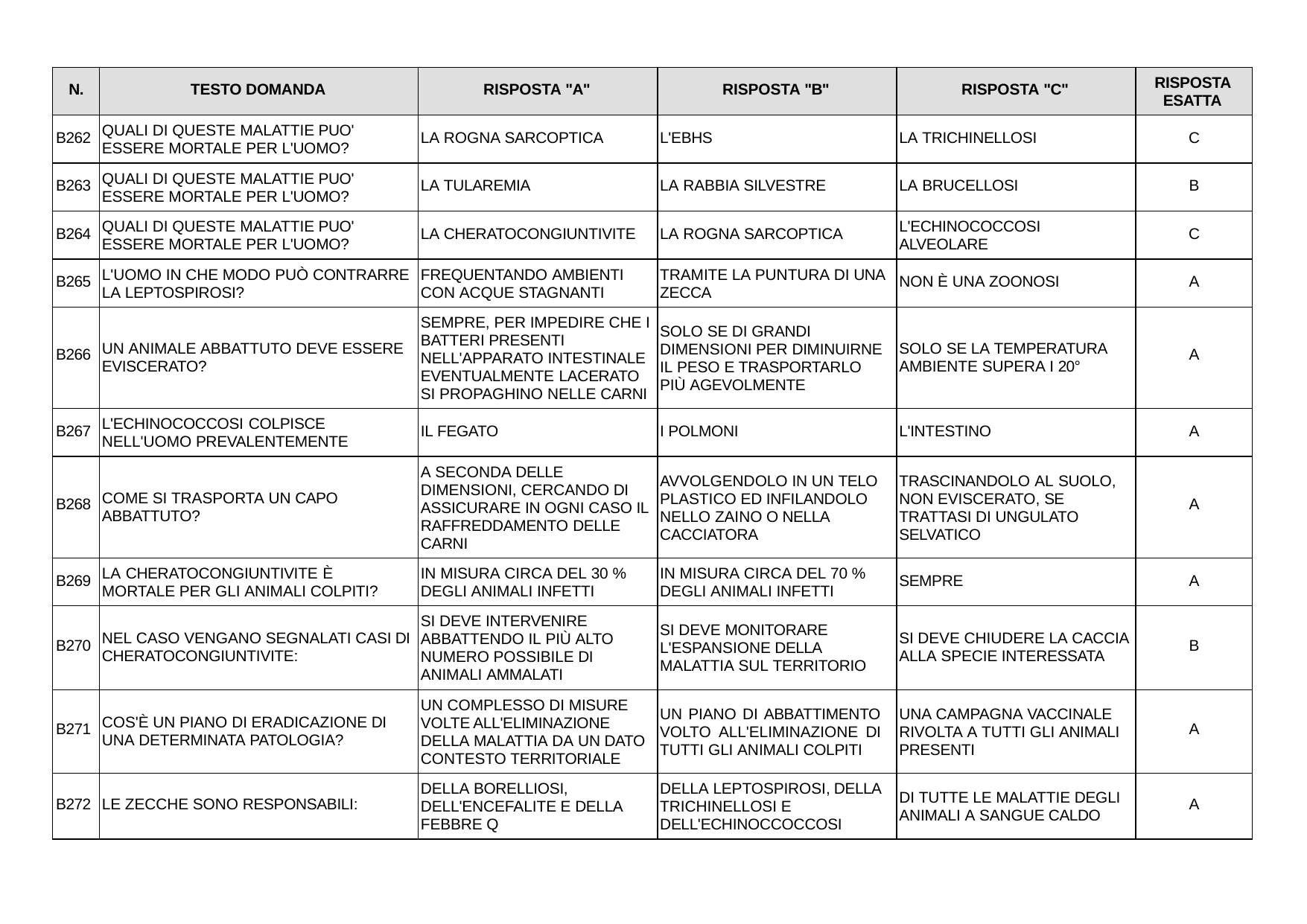

| N. | TESTO DOMANDA | RISPOSTA "A" | RISPOSTA "B" | RISPOSTA "C" | RISPOSTA ESATTA |
| --- | --- | --- | --- | --- | --- |
| B262 | QUALI DI QUESTE MALATTIE PUO' ESSERE MORTALE PER L'UOMO? | LA ROGNA SARCOPTICA | L'EBHS | LA TRICHINELLOSI | C |
| B263 | QUALI DI QUESTE MALATTIE PUO' ESSERE MORTALE PER L'UOMO? | LA TULAREMIA | LA RABBIA SILVESTRE | LA BRUCELLOSI | B |
| B264 | QUALI DI QUESTE MALATTIE PUO' ESSERE MORTALE PER L'UOMO? | LA CHERATOCONGIUNTIVITE | LA ROGNA SARCOPTICA | L'ECHINOCOCCOSI ALVEOLARE | C |
| B265 | L'UOMO IN CHE MODO PUÒ CONTRARRE LA LEPTOSPIROSI? | FREQUENTANDO AMBIENTI CON ACQUE STAGNANTI | TRAMITE LA PUNTURA DI UNA ZECCA | NON È UNA ZOONOSI | A |
| B266 | UN ANIMALE ABBATTUTO DEVE ESSERE EVISCERATO? | SEMPRE, PER IMPEDIRE CHE I BATTERI PRESENTI NELL'APPARATO INTESTINALE EVENTUALMENTE LACERATO SI PROPAGHINO NELLE CARNI | SOLO SE DI GRANDI DIMENSIONI PER DIMINUIRNE IL PESO E TRASPORTARLO PIÙ AGEVOLMENTE | SOLO SE LA TEMPERATURA AMBIENTE SUPERA I 20° | A |
| B267 | L'ECHINOCOCCOSI COLPISCE NELL'UOMO PREVALENTEMENTE | IL FEGATO | I POLMONI | L'INTESTINO | A |
| B268 | COME SI TRASPORTA UN CAPO ABBATTUTO? | A SECONDA DELLE DIMENSIONI, CERCANDO DI ASSICURARE IN OGNI CASO IL RAFFREDDAMENTO DELLE CARNI | AVVOLGENDOLO IN UN TELO PLASTICO ED INFILANDOLO NELLO ZAINO O NELLA CACCIATORA | TRASCINANDOLO AL SUOLO, NON EVISCERATO, SE TRATTASI DI UNGULATO SELVATICO | A |
| B269 | LA CHERATOCONGIUNTIVITE È MORTALE PER GLI ANIMALI COLPITI? | IN MISURA CIRCA DEL 30 % DEGLI ANIMALI INFETTI | IN MISURA CIRCA DEL 70 % DEGLI ANIMALI INFETTI | SEMPRE | A |
| B270 | NEL CASO VENGANO SEGNALATI CASI DI CHERATOCONGIUNTIVITE: | SI DEVE INTERVENIRE ABBATTENDO IL PIÙ ALTO NUMERO POSSIBILE DI ANIMALI AMMALATI | SI DEVE MONITORARE L'ESPANSIONE DELLA MALATTIA SUL TERRITORIO | SI DEVE CHIUDERE LA CACCIA ALLA SPECIE INTERESSATA | B |
| B271 | COS'È UN PIANO DI ERADICAZIONE DI UNA DETERMINATA PATOLOGIA? | UN COMPLESSO DI MISURE VOLTE ALL'ELIMINAZIONE DELLA MALATTIA DA UN DATO CONTESTO TERRITORIALE | UN PIANO DI ABBATTIMENTO VOLTO ALL'ELIMINAZIONE DI TUTTI GLI ANIMALI COLPITI | UNA CAMPAGNA VACCINALE RIVOLTA A TUTTI GLI ANIMALI PRESENTI | A |
| B272 | LE ZECCHE SONO RESPONSABILI: | DELLA BORELLIOSI, DELL'ENCEFALITE E DELLA FEBBRE Q | DELLA LEPTOSPIROSI, DELLA TRICHINELLOSI E DELL'ECHINOCCOCCOSI | DI TUTTE LE MALATTIE DEGLI ANIMALI A SANGUE CALDO | A |